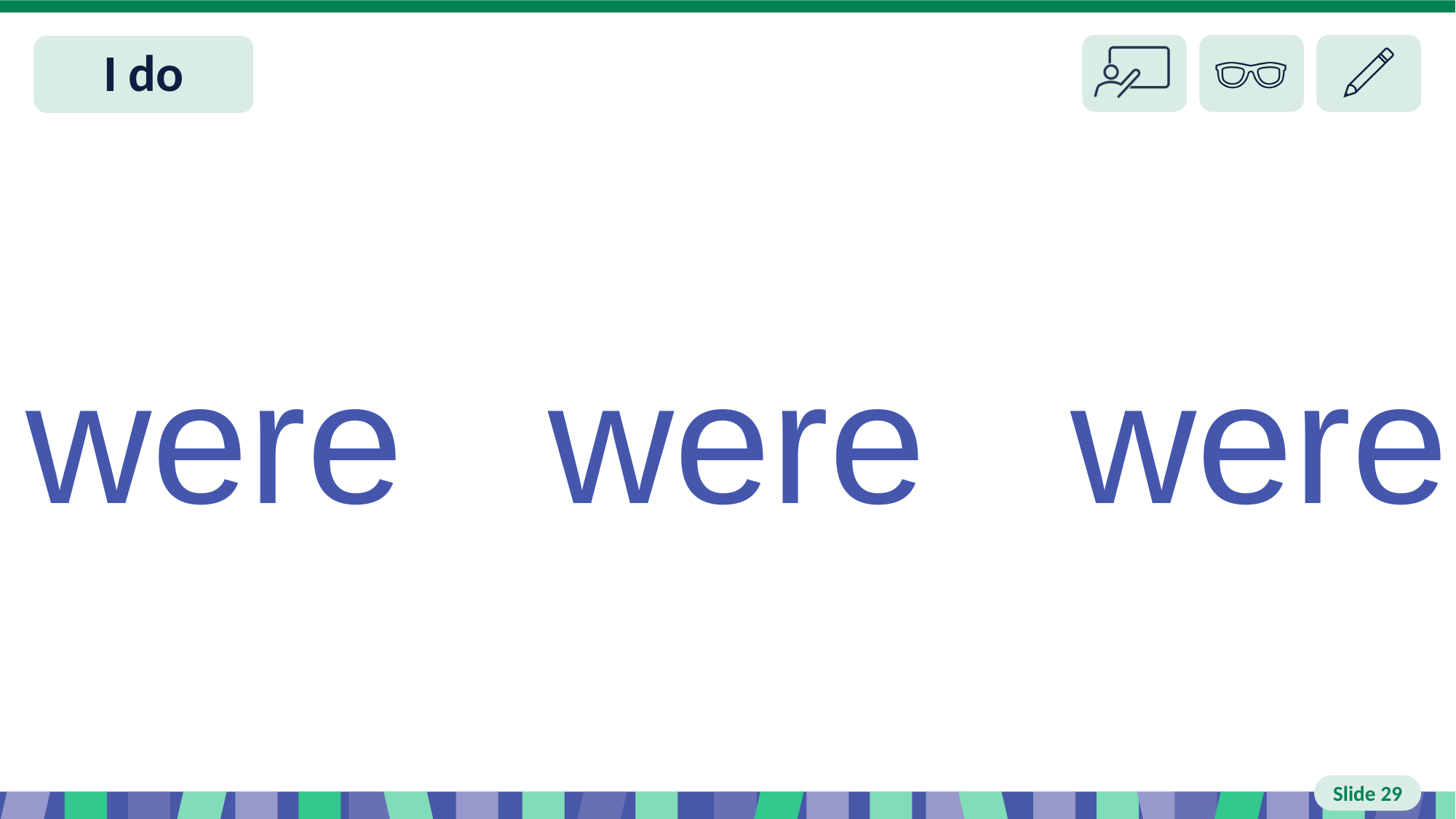

# Slide 29 I do
were   were   were